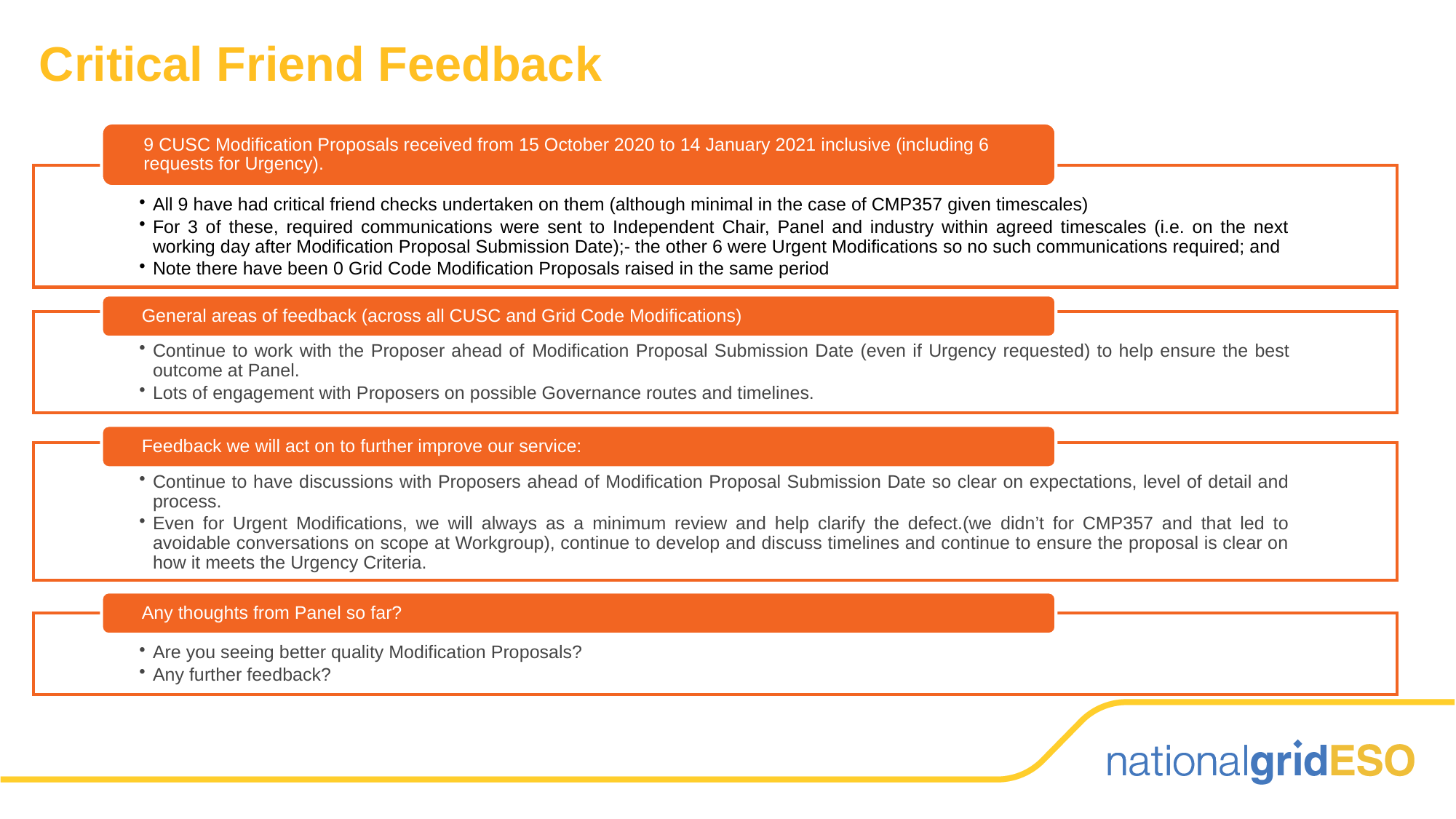

#
Critical Friend Feedback
All 9 have had critical friend checks undertaken on them (although minimal in the case of CMP357 given timescales)
For 3 of these, required communications were sent to Independent Chair, Panel and industry within agreed timescales (i.e. on the next working day after Modification Proposal Submission Date);- the other 6 were Urgent Modifications so no such communications required; and
Note there have been 0 Grid Code Modification Proposals raised in the same period
9 CUSC Modification Proposals received from 15 October 2020 to 14 January 2021 inclusive (including 6 requests for Urgency).
Continue to work with the Proposer ahead of Modification Proposal Submission Date (even if Urgency requested) to help ensure the best outcome at Panel.
Lots of engagement with Proposers on possible Governance routes and timelines.
General areas of feedback (across all CUSC and Grid Code Modifications)
Continue to have discussions with Proposers ahead of Modification Proposal Submission Date so clear on expectations, level of detail and process.
Even for Urgent Modifications, we will always as a minimum review and help clarify the defect.(we didn’t for CMP357 and that led to avoidable conversations on scope at Workgroup), continue to develop and discuss timelines and continue to ensure the proposal is clear on how it meets the Urgency Criteria.
Feedback we will act on to further improve our service:
Are you seeing better quality Modification Proposals?
Any further feedback?
Any thoughts from Panel so far?